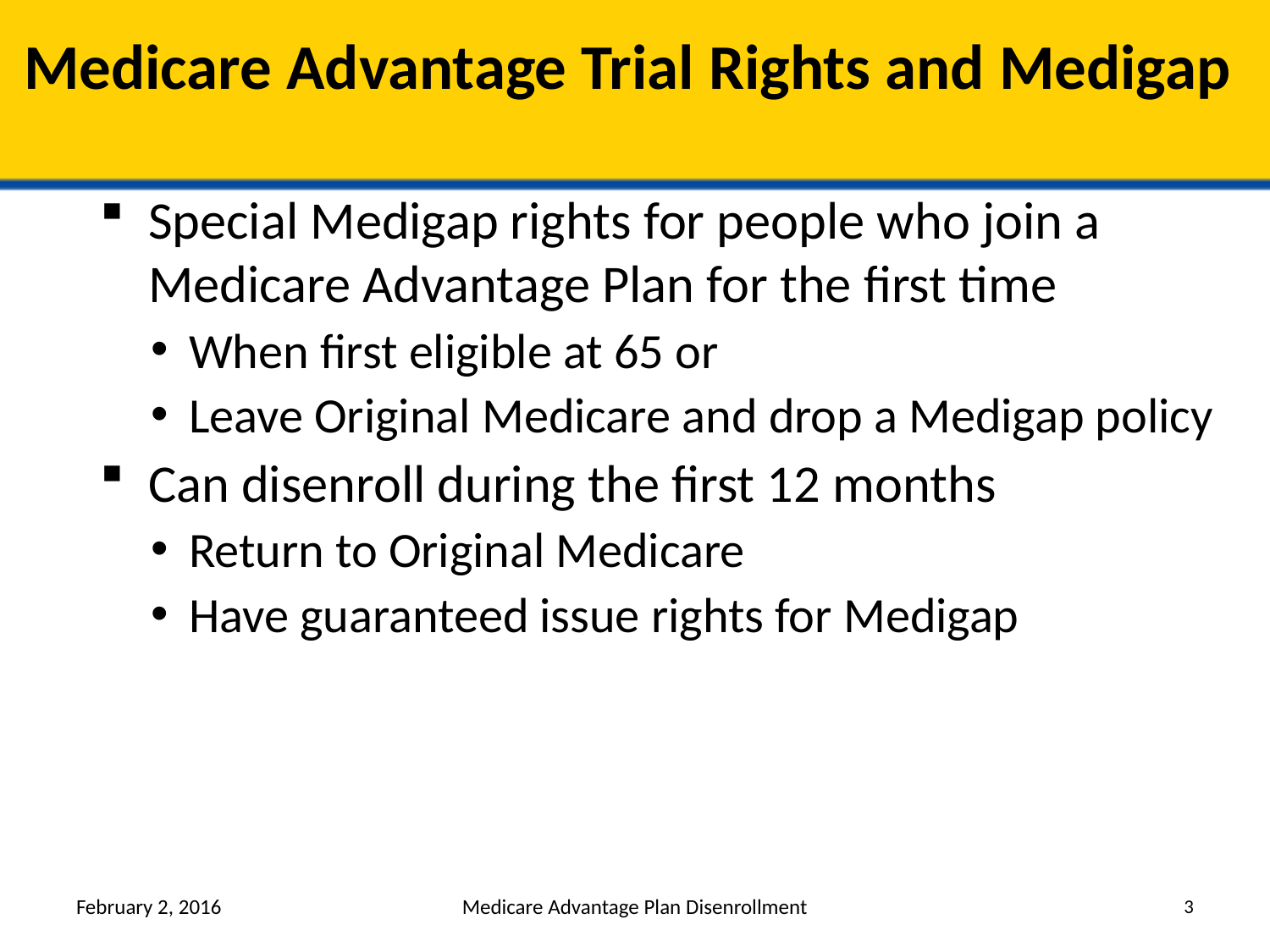

# Medicare Advantage Trial Rights and Medigap
Special Medigap rights for people who join a Medicare Advantage Plan for the first time
When first eligible at 65 or
Leave Original Medicare and drop a Medigap policy
Can disenroll during the first 12 months
Return to Original Medicare
Have guaranteed issue rights for Medigap
February 2, 2016
Medicare Advantage Plan Disenrollment
3